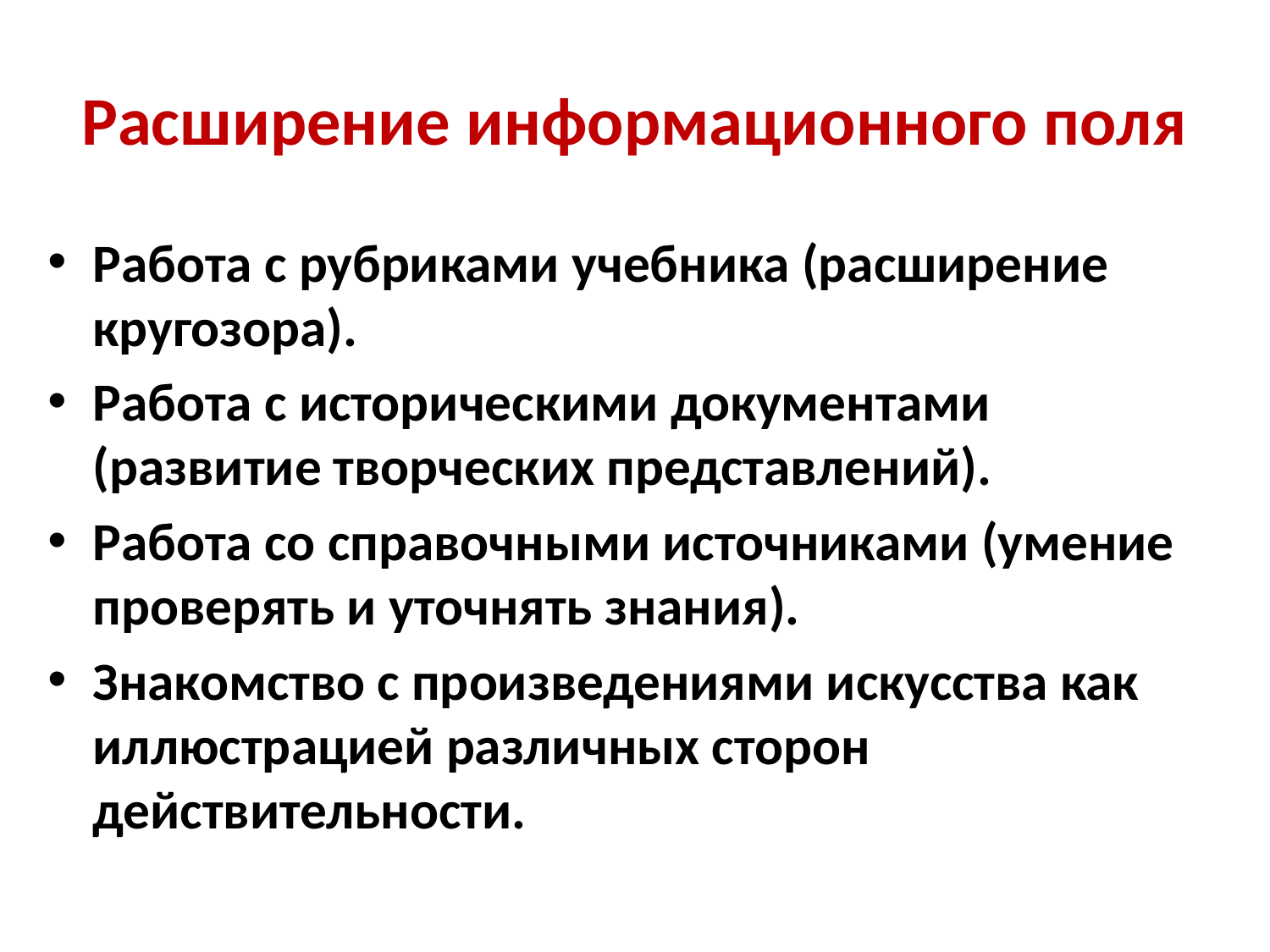

# Расширение информационного поля
Работа с рубриками учебника (расширение кругозора).
Работа с историческими документами (развитие творческих представлений).
Работа со справочными источниками (умение проверять и уточнять знания).
Знакомство с произведениями искусства как иллюстрацией различных сторон действительности.